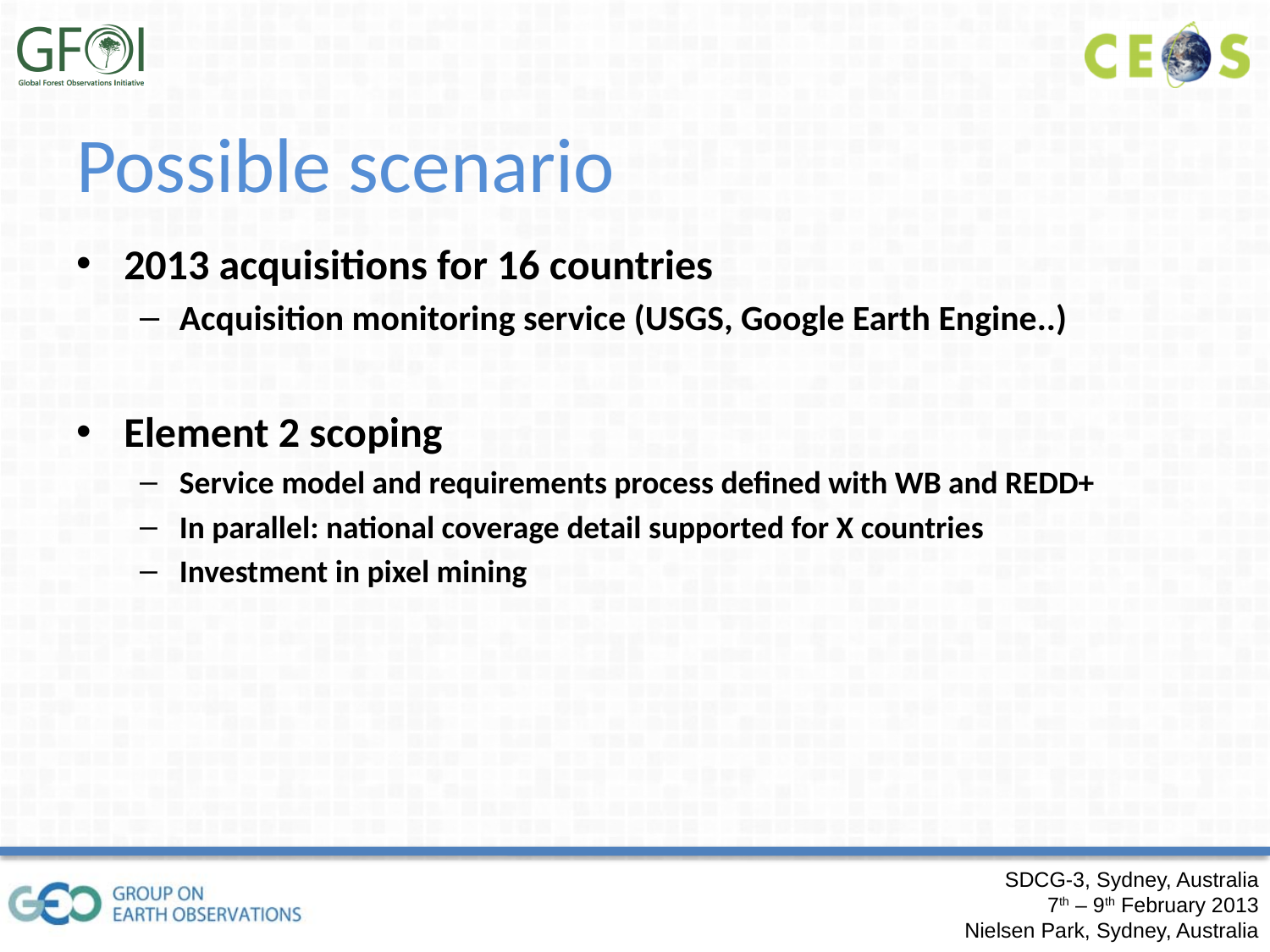

# Possible scenario
2013 acquisitions for 16 countries
Acquisition monitoring service (USGS, Google Earth Engine..)

Element 2 scoping
Service model and requirements process defined with WB and REDD+
In parallel: national coverage detail supported for X countries
Investment in pixel mining